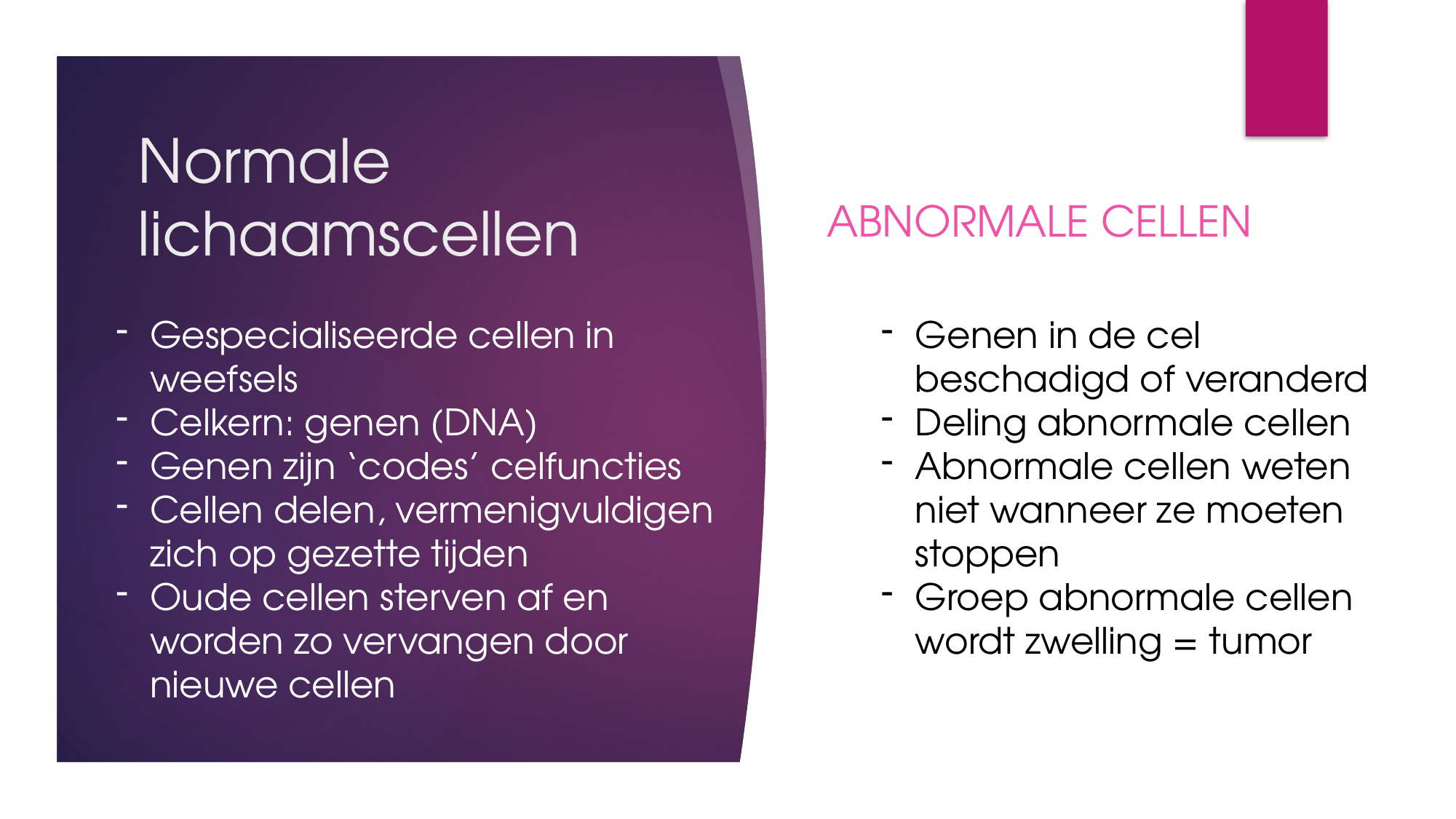

# Normale lichaamscellen
Abnormale cellen
Gespecialiseerde cellen in weefsels
Celkern: genen (DNA)
Genen zijn ‘codes’ celfuncties
Cellen delen, vermenigvuldigen zich op gezette tijden
Oude cellen sterven af en worden zo vervangen door nieuwe cellen
Genen in de cel beschadigd of veranderd
Deling abnormale cellen
Abnormale cellen weten niet wanneer ze moeten stoppen
Groep abnormale cellen wordt zwelling = tumor